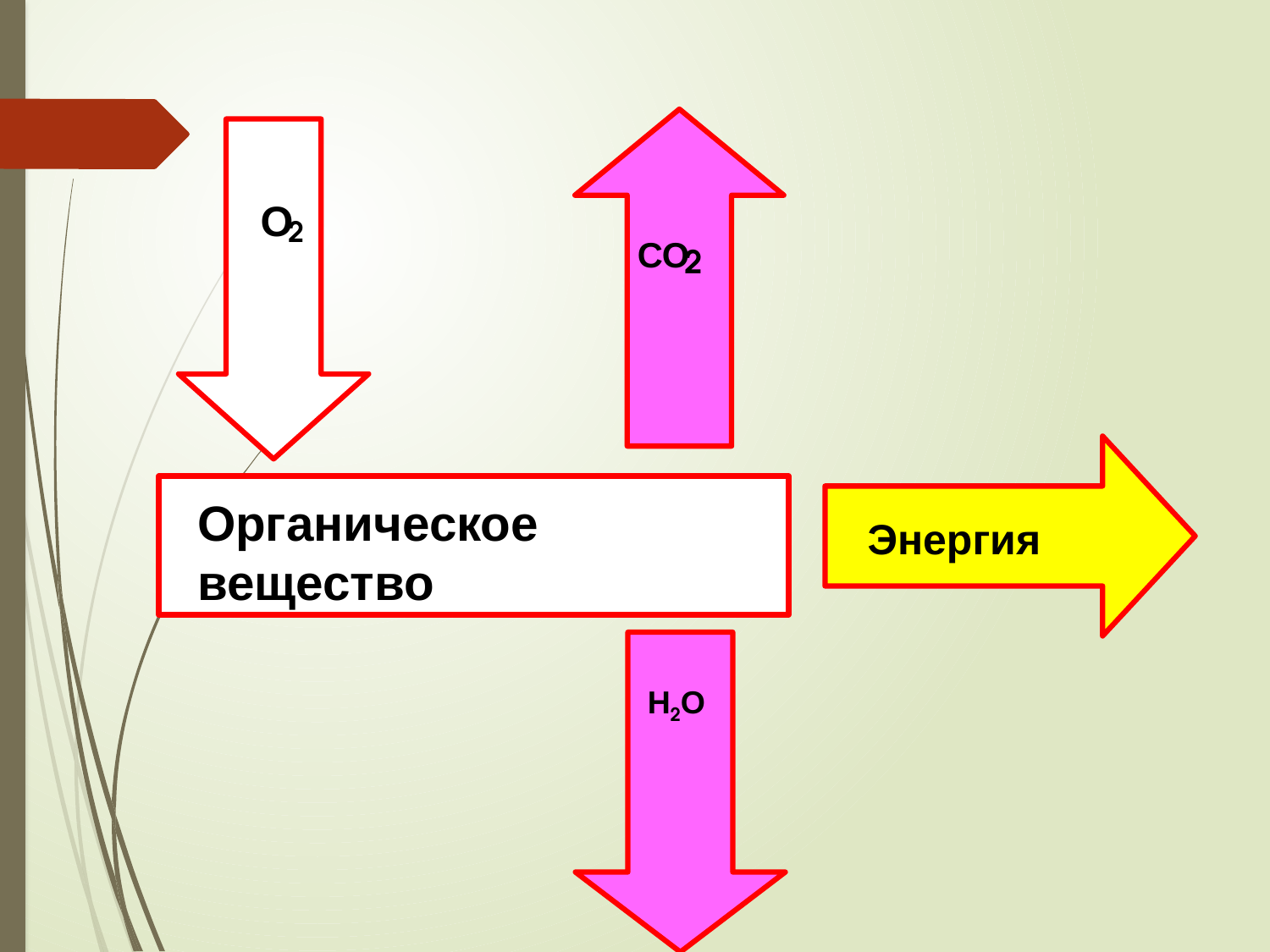

О
2
СО
2

Органическое вещество
Энергия

Н2О